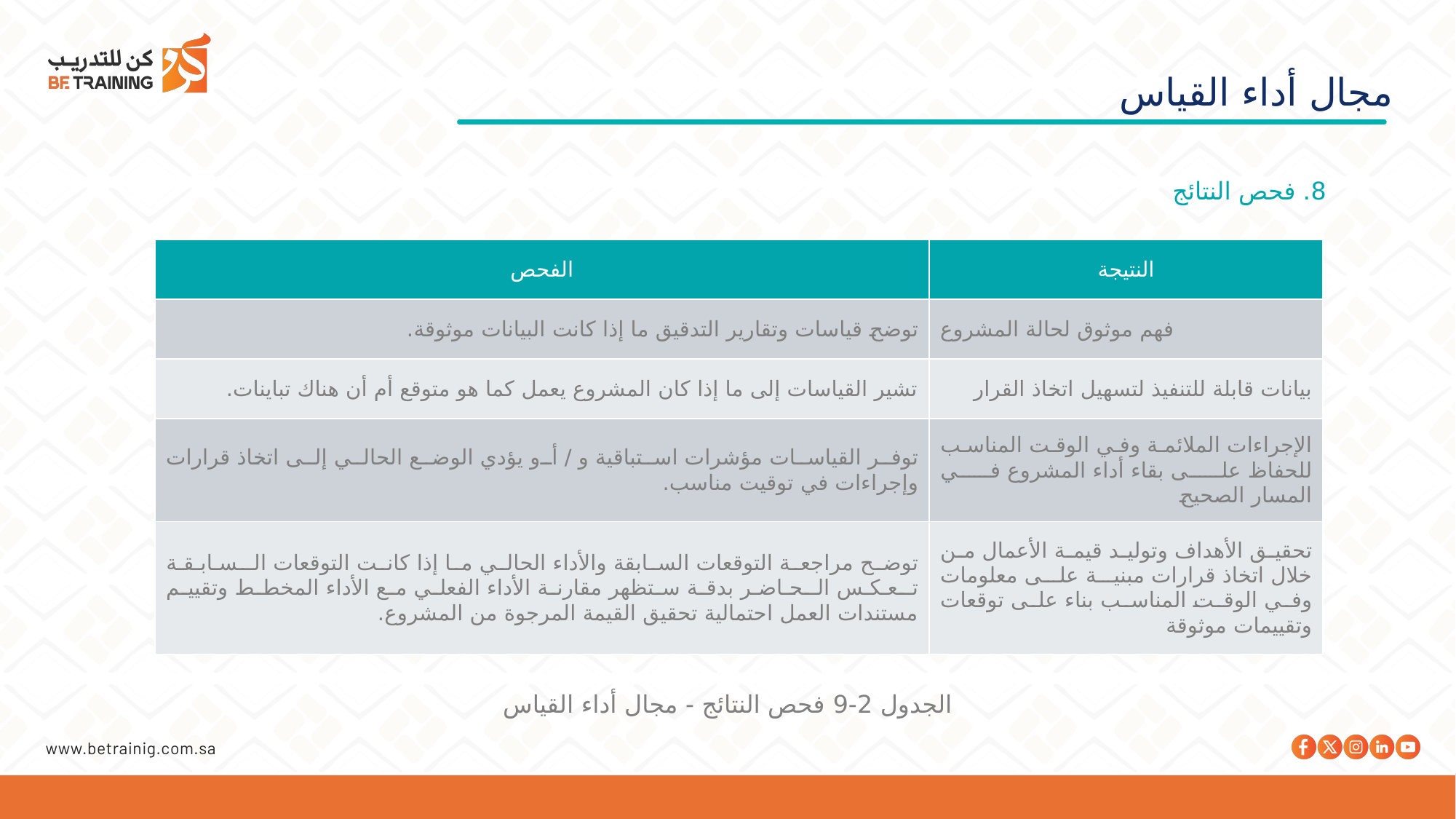

مجال أداء القياس
8. فحص النتائج
| الفحص | النتيجة |
| --- | --- |
| توضح قياسات وتقارير التدقيق ما إذا كانت البيانات موثوقة. | فهم موثوق لحالة المشروع |
| تشير القياسات إلى ما إذا كان المشروع يعمل كما هو متوقع أم أن هناك تباينات. | بيانات قابلة للتنفيذ لتسهيل اتخاذ القرار |
| توفر القياسات مؤشرات استباقية و / أو يؤدي الوضع الحالي إلى اتخاذ قرارات وإجراءات في توقيت مناسب. | الإجراءات الملائمة وفي الوقت المناسب للحفاظ على بقاء أداء المشروع في المسار الصحيح |
| توضح مراجعة التوقعات السابقة والأداء الحالي ما إذا كانت التوقعات الـسـابـقـة تـعـكـس الـحـاضـر بدقة ستظهر مقارنة الأداء الفعلي مع الأداء المخطط وتقييم مستندات العمل احتمالية تحقيق القيمة المرجوة من المشروع. | تحقيق الأهداف وتوليد قيمة الأعمال من خلال اتخاذ قرارات مبنية على معلومات وفي الوقت المناسب بناء على توقعات وتقييمات موثوقة |
الجدول 2-9 فحص النتائج - مجال أداء القياس